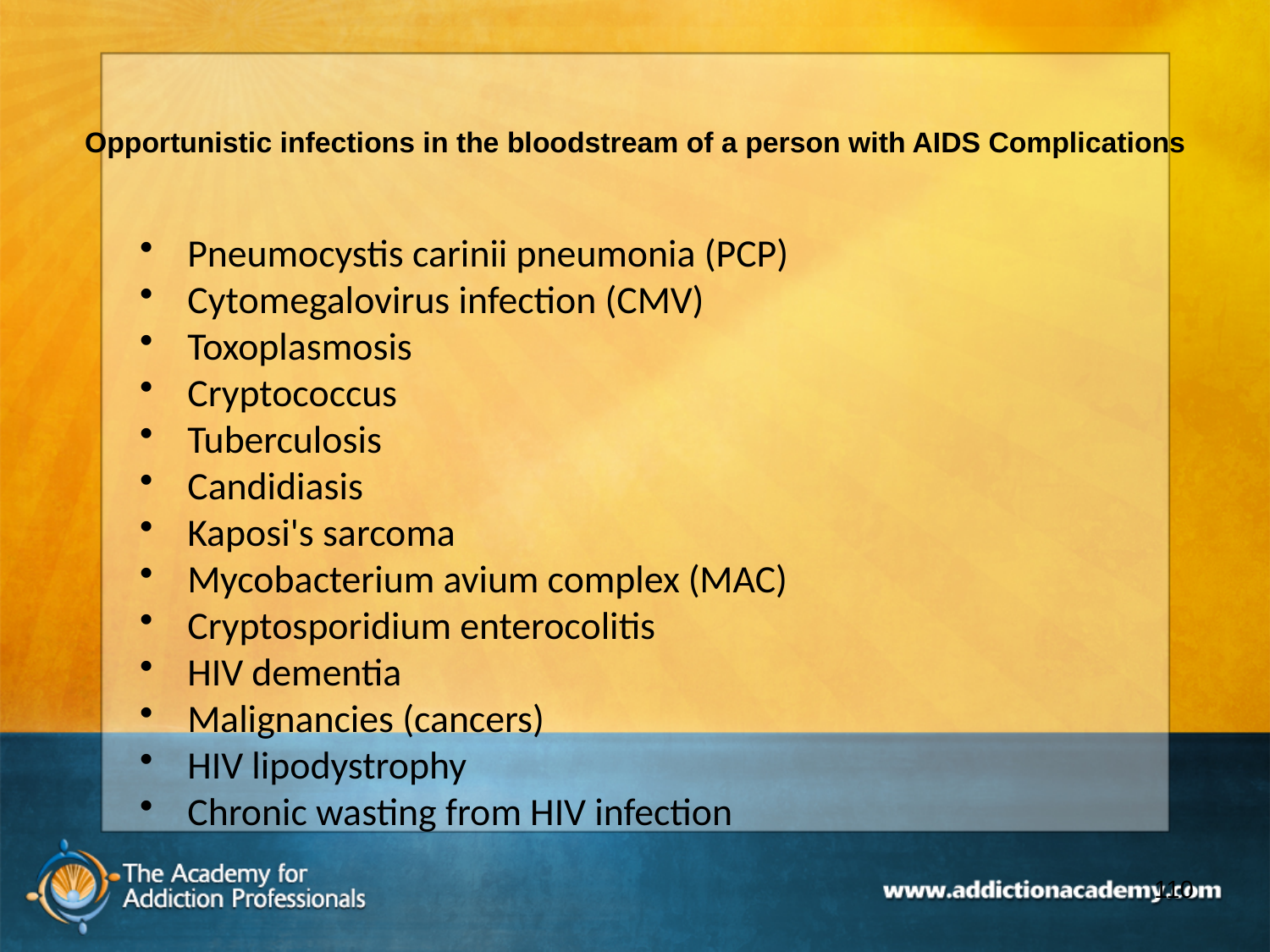

# Opportunistic infections in the bloodstream of a person with AIDS Complications
Pneumocystis carinii pneumonia (PCP)
Cytomegalovirus infection (CMV)
Toxoplasmosis
Cryptococcus
Tuberculosis
Candidiasis
Kaposi's sarcoma
Mycobacterium avium complex (MAC)
Cryptosporidium enterocolitis
HIV dementia
Malignancies (cancers)
HIV lipodystrophy
Chronic wasting from HIV infection

110